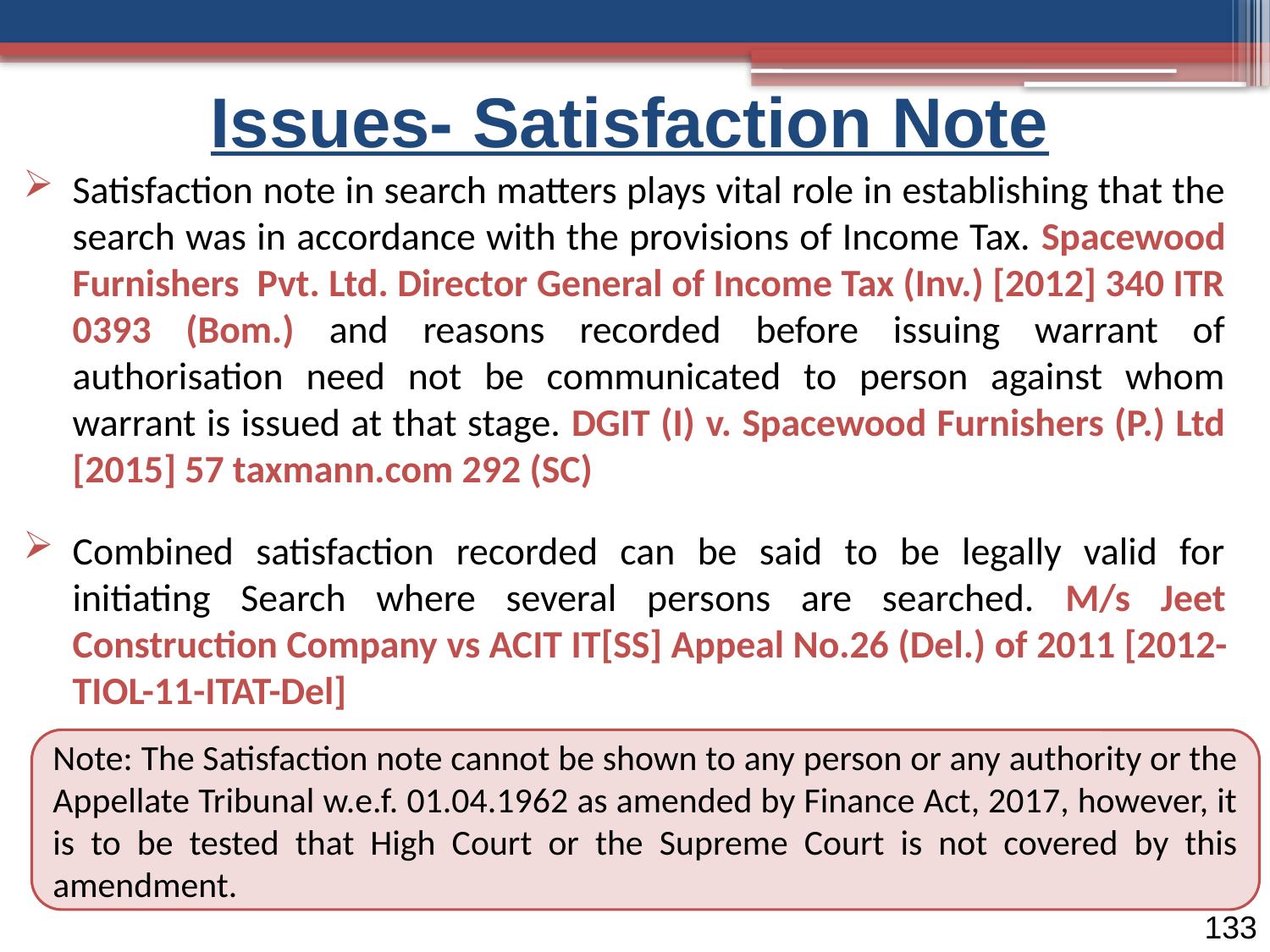

Issues- Satisfaction Note
Satisfaction note in search matters plays vital role in establishing that the search was in accordance with the provisions of Income Tax. Spacewood Furnishers  Pvt. Ltd. Director General of Income Tax (Inv.) [2012] 340 ITR 0393 (Bom.) and reasons recorded before issuing warrant of authorisation need not be communicated to person against whom warrant is issued at that stage. DGIT (I) v. Spacewood Furnishers (P.) Ltd [2015] 57 taxmann.com 292 (SC)

Combined satisfaction recorded can be said to be legally valid for initiating Search where several persons are searched. M/s Jeet Construction Company vs ACIT IT[SS] Appeal No.26 (Del.) of 2011 [2012-TIOL-11-ITAT-Del]

Note: The Satisfaction note cannot be shown to any person or any authority or the Appellate Tribunal w.e.f. 01.04.1962 as amended by Finance Act, 2017, however, it is to be tested that High Court or the Supreme Court is not covered by this amendment.
133